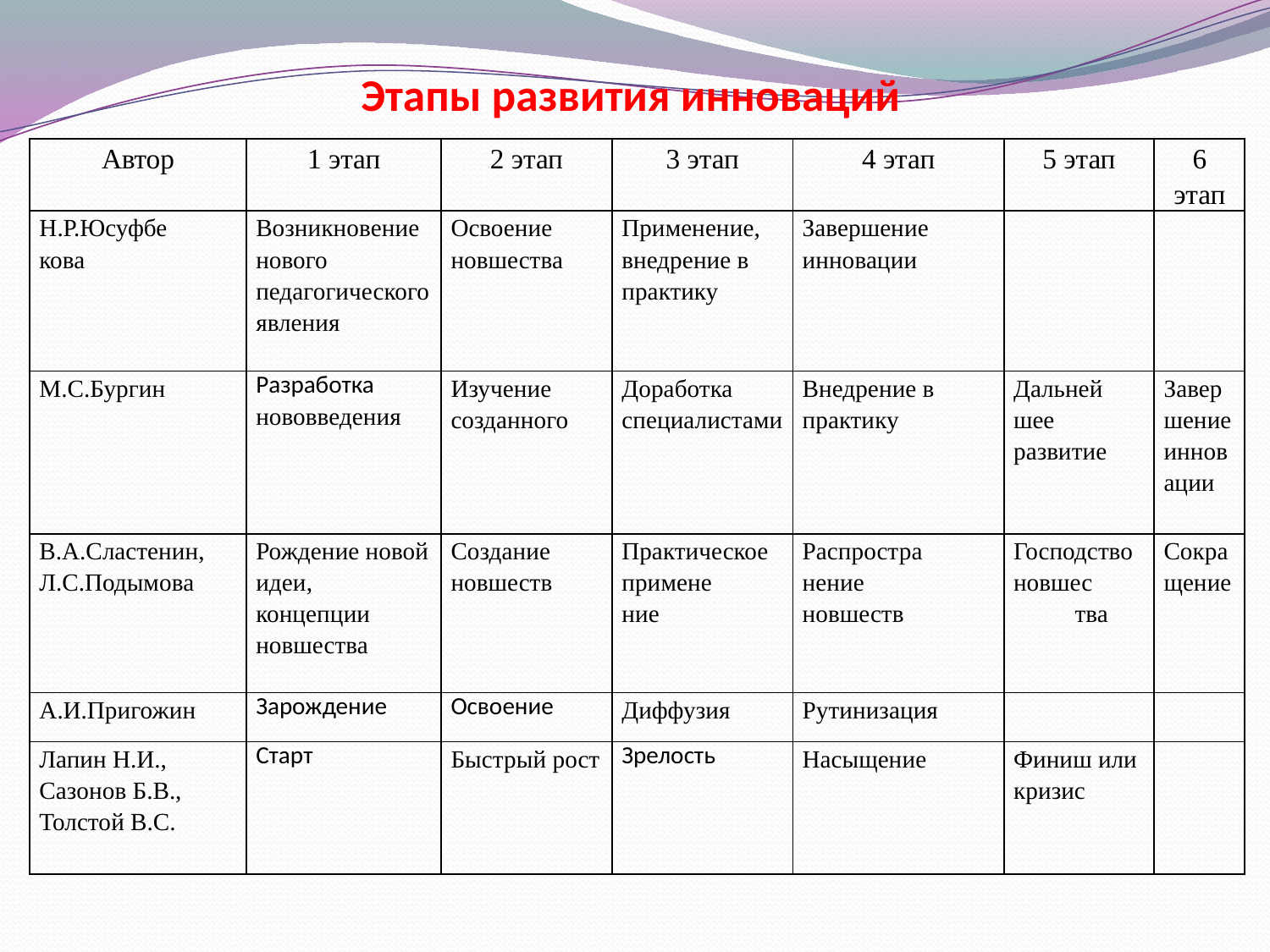

# Этапы развития инноваций
| Автор | 1 этап | 2 этап | 3 этап | 4 этап | 5 этап | 6 этап |
| --- | --- | --- | --- | --- | --- | --- |
| Н.Р.Юсуфбе кова | Возникновение нового педагогического явления | Освоение новшества | Применение, внедрение в практику | Завершение инновации |  |  |
| М.С.Бургин | Разработка нововведения | Изучение созданного | Доработка специалистами | Внедрение в практику | Дальней шее развитие | Завершение инновации |
| В.А.Сластенин, Л.С.Подымова | Рождение новой идеи, концепции новшества | Создание новшеств | Практическое примене ние | Распростра нение новшеств | Господство новшес тва | Сокращение |
| А.И.Пригожин | Зарождение | Освоение | Диффузия | Рутинизация |  |  |
| Лапин Н.И., Сазонов Б.В., Толстой В.С. | Старт | Быстрый рост | Зрелость | Насыщение | Финиш или кризис |  |